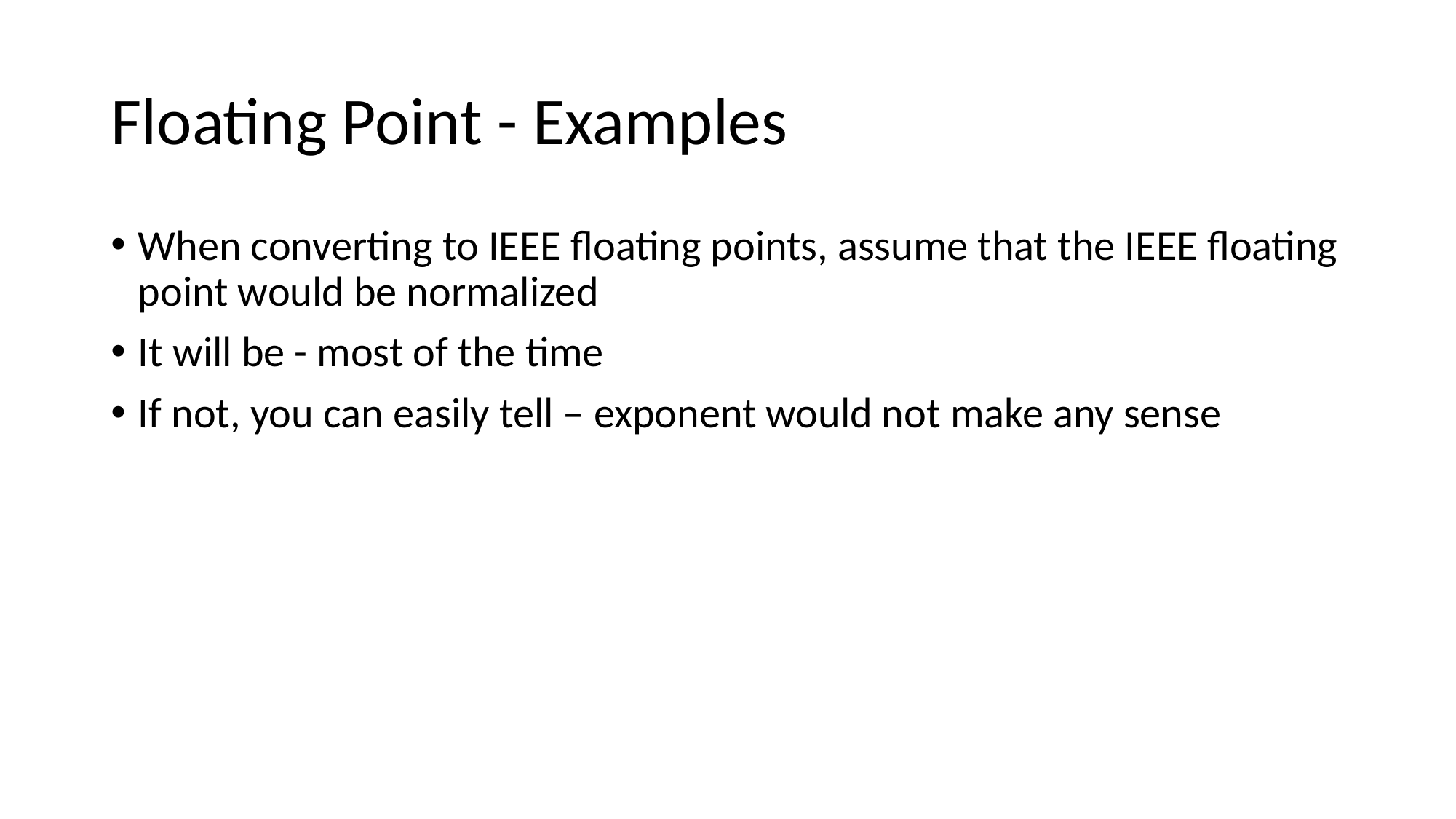

# Floating Point - Examples
When converting to IEEE floating points, assume that the IEEE floating point would be normalized
It will be - most of the time
If not, you can easily tell – exponent would not make any sense